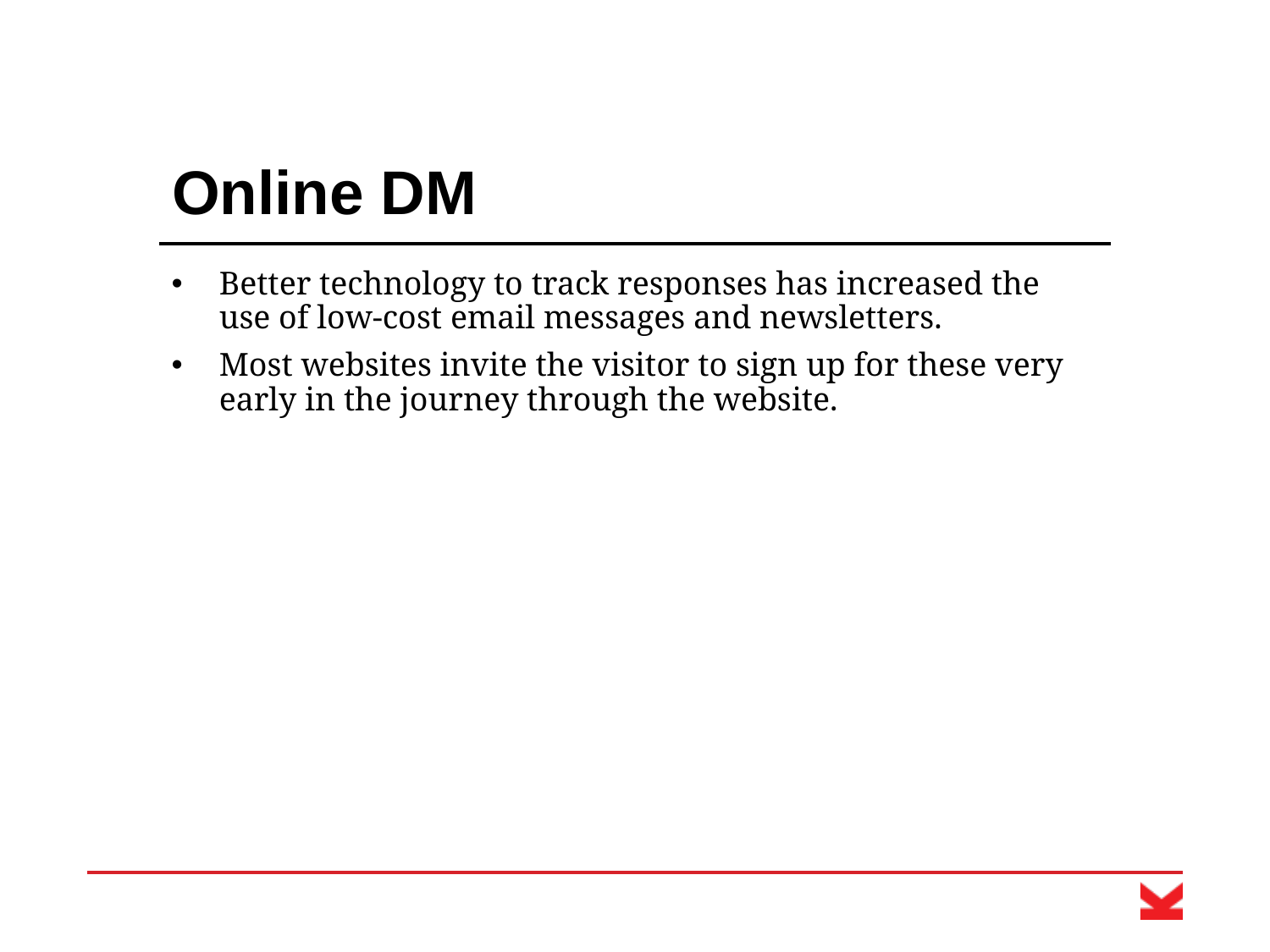

# Online DM
Better technology to track responses has increased the use of low-cost email messages and newsletters.
Most websites invite the visitor to sign up for these very early in the journey through the website.